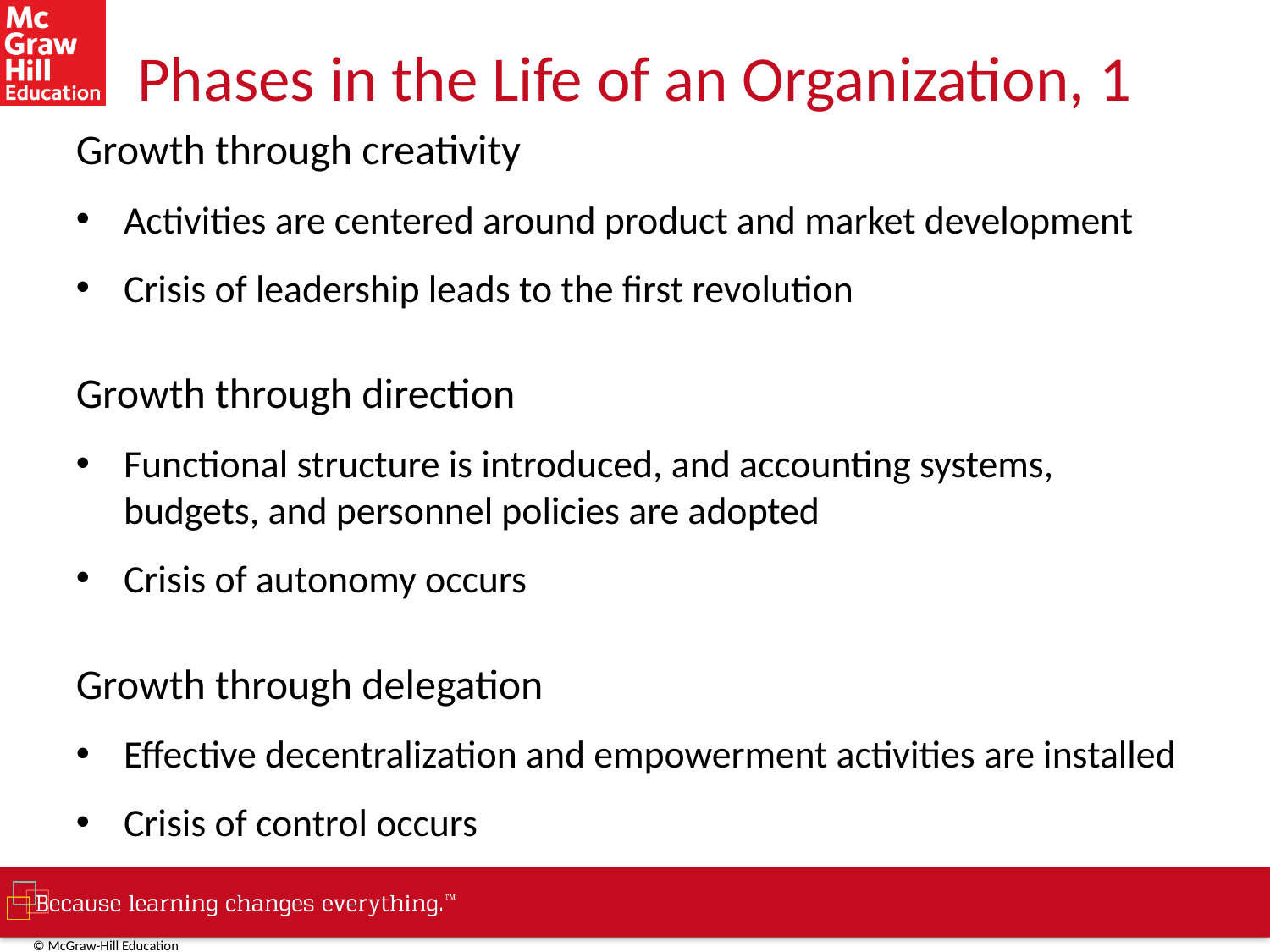

# Phases in the Life of an Organization, 1
Growth through creativity
Activities are centered around product and market development
Crisis of leadership leads to the first revolution

Growth through direction
Functional structure is introduced, and accounting systems, budgets, and personnel policies are adopted
Crisis of autonomy occurs

Growth through delegation
Effective decentralization and empowerment activities are installed
Crisis of control occurs